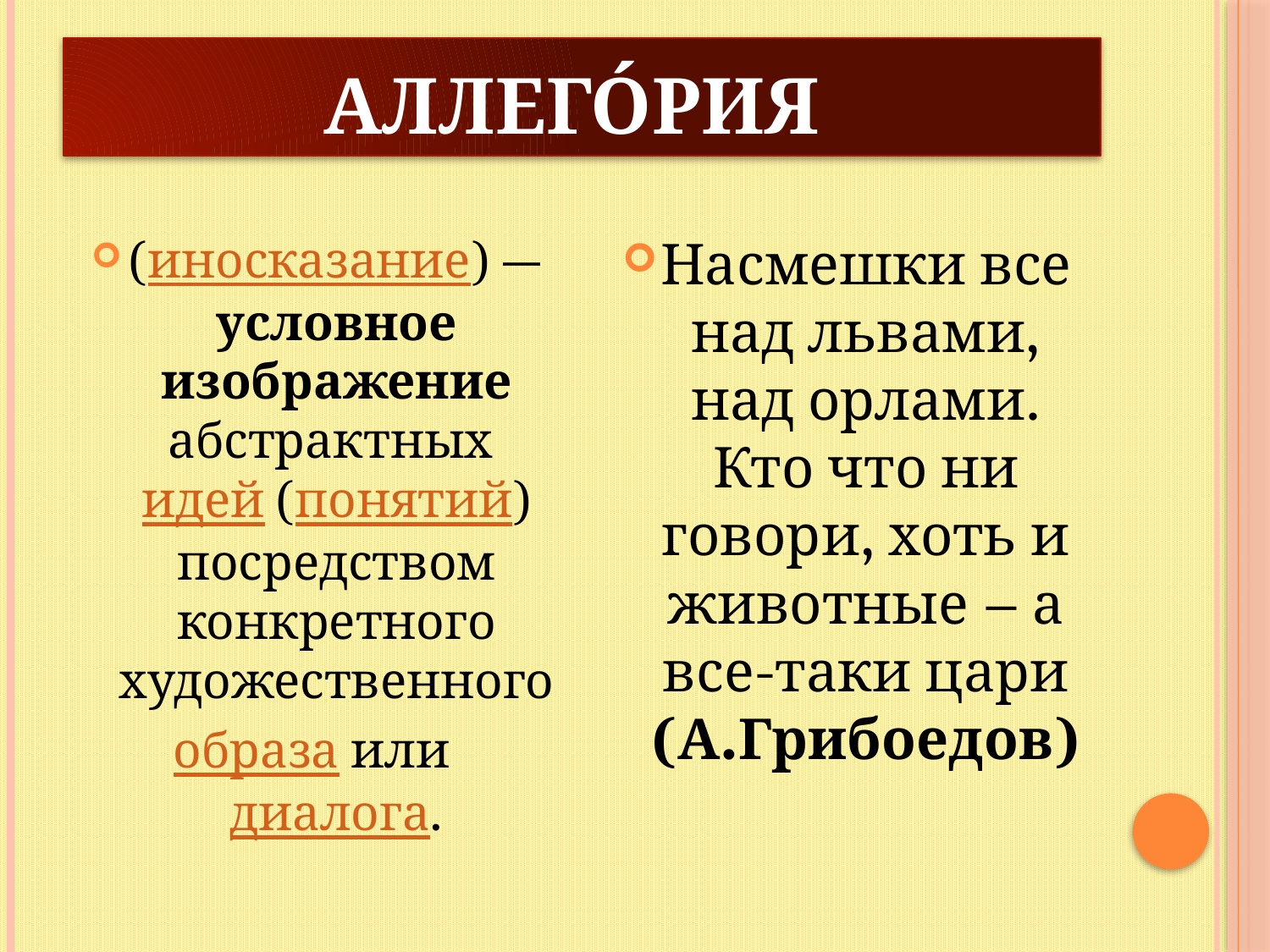

# Аллего́рия
(иносказание) — условное изображение абстрактных идей (понятий) посредством конкретного художественного
образа или диалога.

Насмешки все над львами, над орлами. Кто что ни говори, хоть и животные – а все-таки цари (А.Грибоедов)